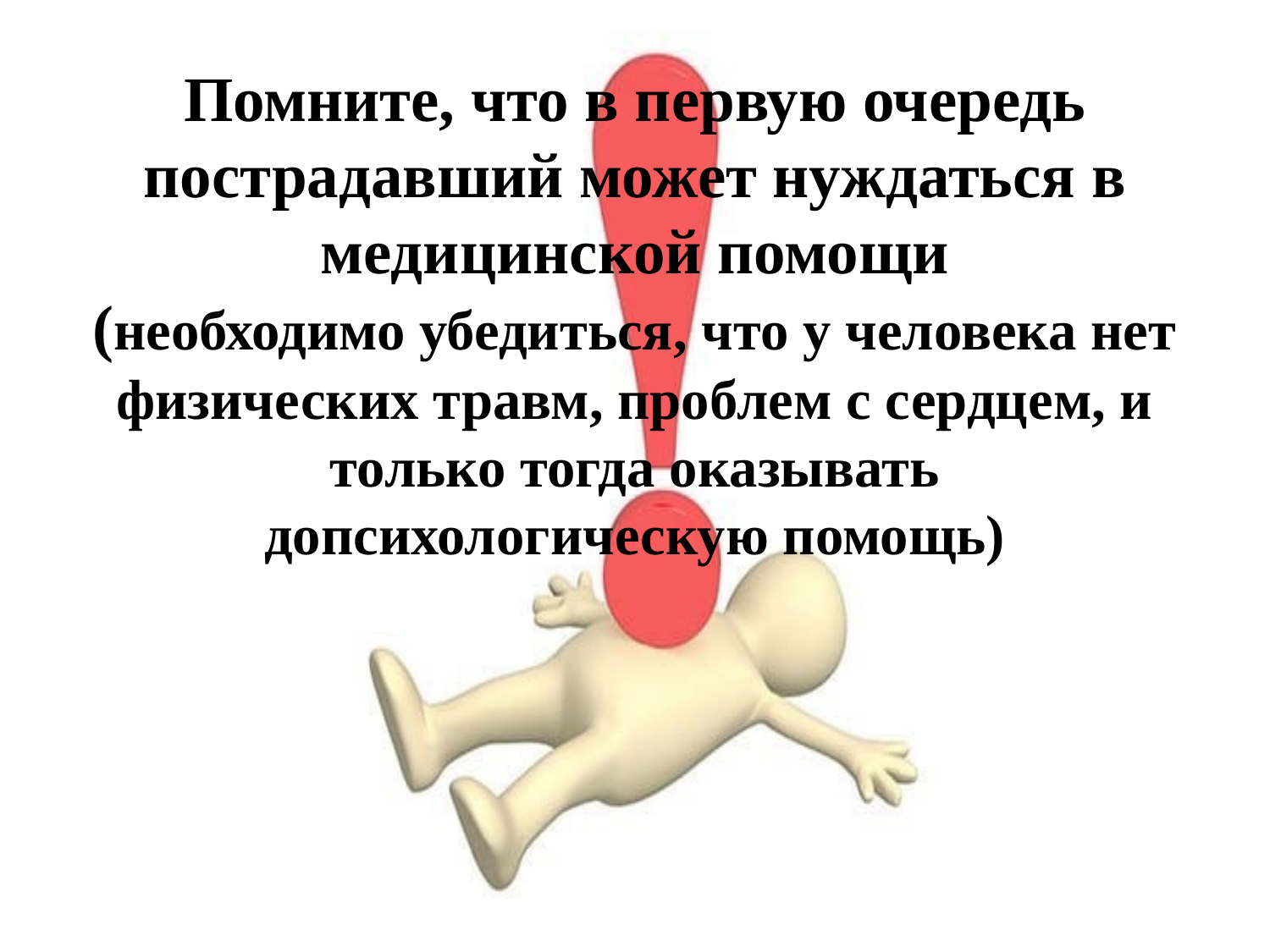

# Помните, что в первую очередь пострадавший может нуждаться в медицинской помощи (необходимо убедиться, что у человека нет физических травм, проблем с сердцем, и только тогда оказывать допсихологическую помощь)